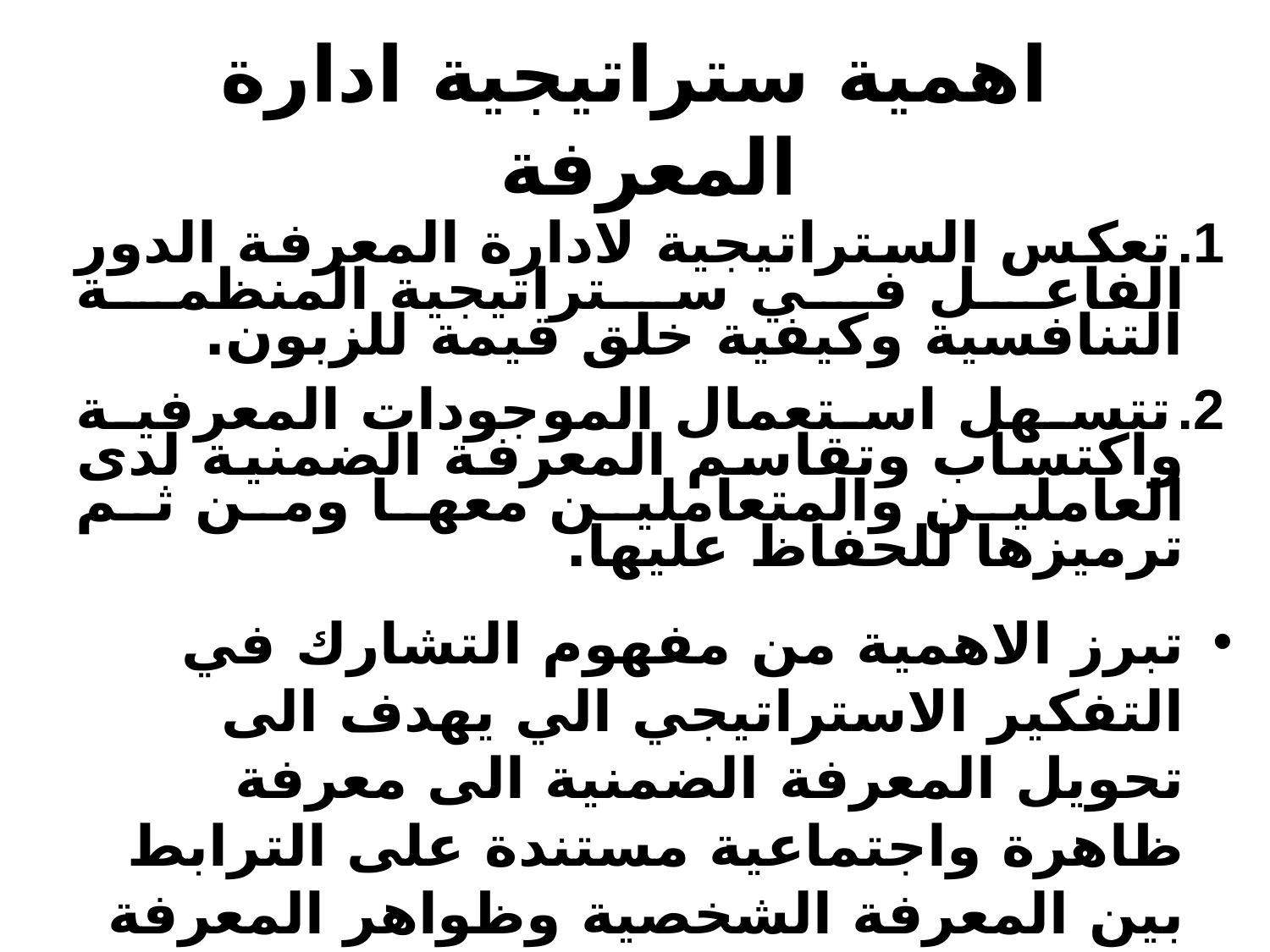

# اهمية ستراتيجية ادارة المعرفة
تعكس الستراتيجية لادارة المعرفة الدور الفاعل في ستراتيجية المنظمة التنافسية وكيفية خلق قيمة للزبون.
تتسهل استعمال الموجودات المعرفية واكتساب وتقاسم المعرفة الضمنية لدى العاملين والمتعاملين معها ومن ثم ترميزها للحفاظ عليها.
تبرز الاهمية من مفهوم التشارك في التفكير الاستراتيجي الي يهدف الى تحويل المعرفة الضمنية الى معرفة ظاهرة واجتماعية مستندة على الترابط بين المعرفة الشخصية وظواهر المعرفة الاجتماعية .